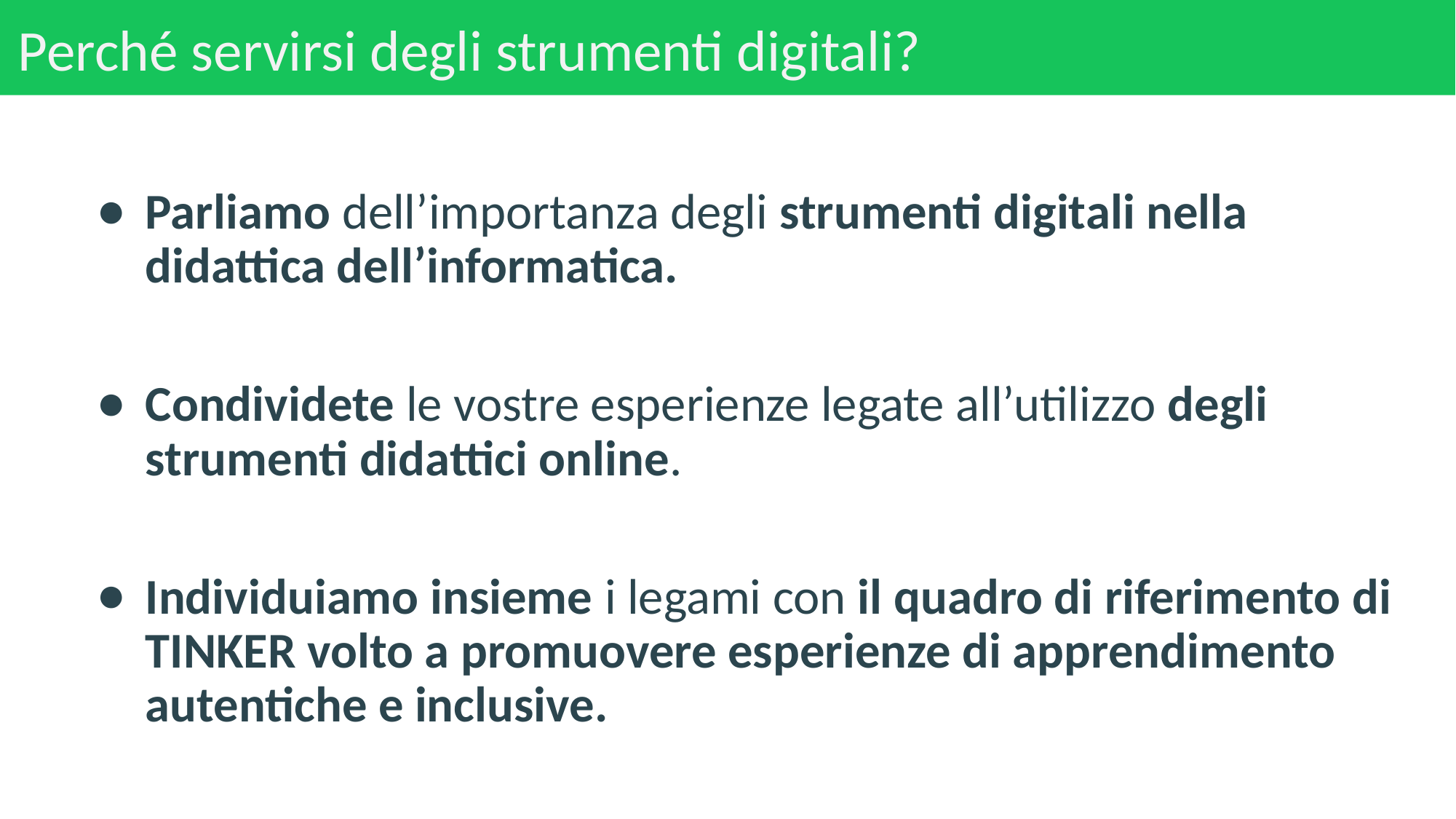

# Perché servirsi degli strumenti digitali?

Parliamo dell’importanza degli strumenti digitali nella didattica dell’informatica.

Condividete le vostre esperienze legate all’utilizzo degli strumenti didattici online.

Individuiamo insieme i legami con il quadro di riferimento di TINKER volto a promuovere esperienze di apprendimento autentiche e inclusive.